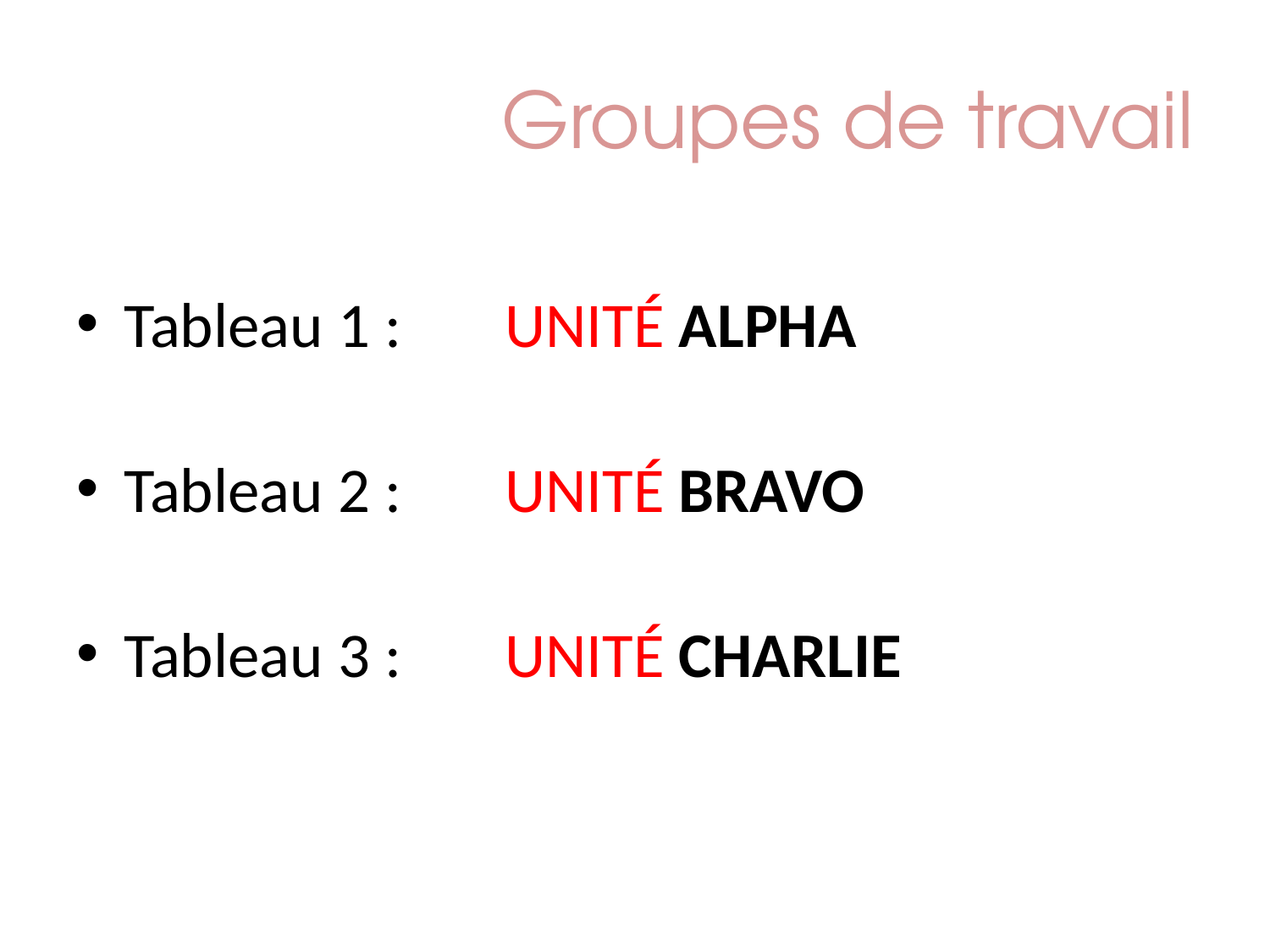

# Groupes de travail
Tableau 1 : 	UNITÉ ALPHA
Tableau 2 : 	UNITÉ BRAVO
Tableau 3 : 	UNITÉ CHARLIE